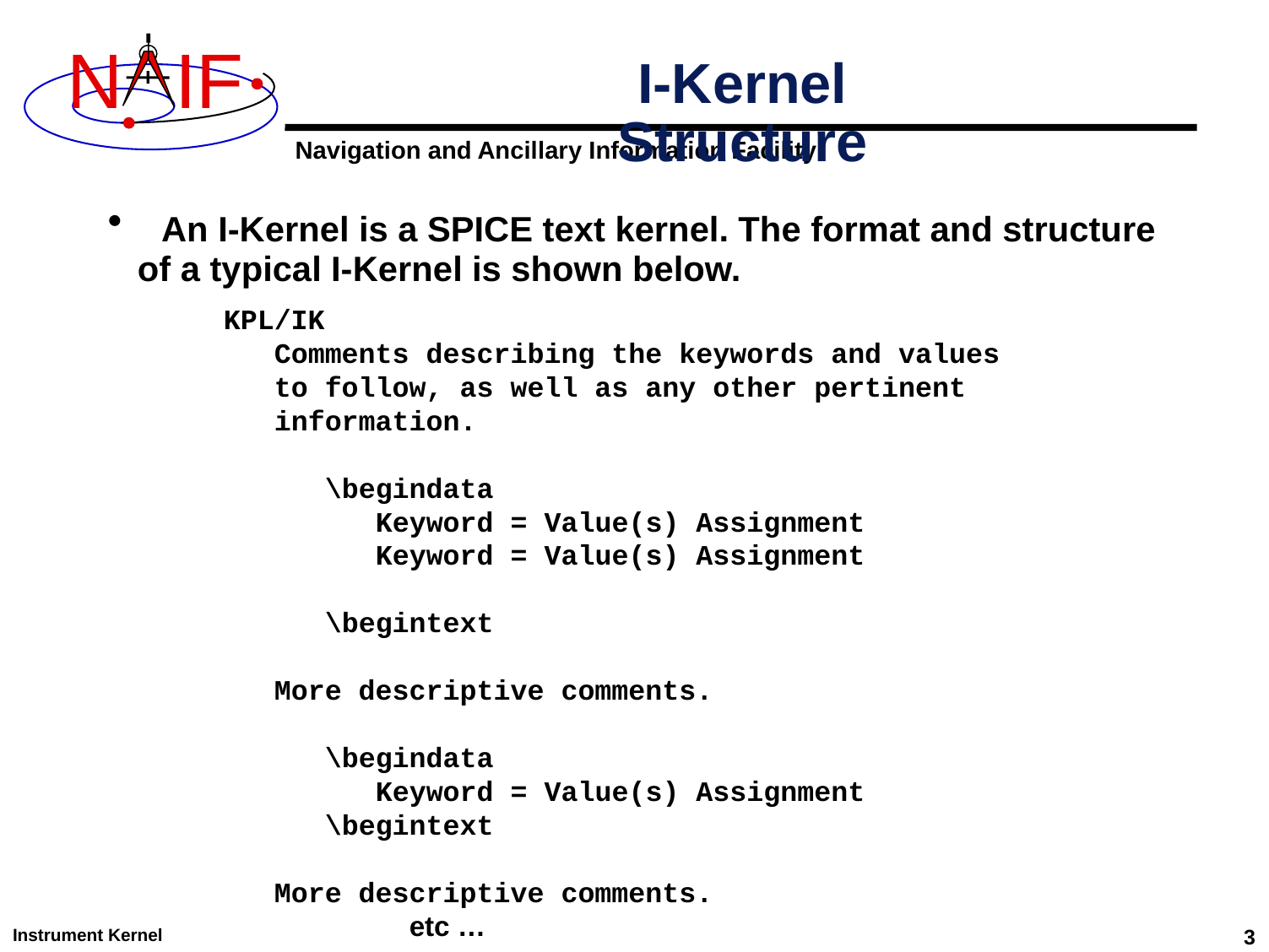

# I-Kernel Structure
  An I-Kernel is a SPICE text kernel. The format and structure of a typical I-Kernel is shown below.
KPL/IK
   Comments describing the keywords and values
   to follow, as well as any other pertinent
   information.

      \begindata
         Keyword = Value(s) Assignment
         Keyword = Value(s) Assignment

      \begintext

   More descriptive comments.

      \begindata
         Keyword = Value(s) Assignment
      \begintext

   More descriptive comments.
           etc …
Instrument Kernel
3